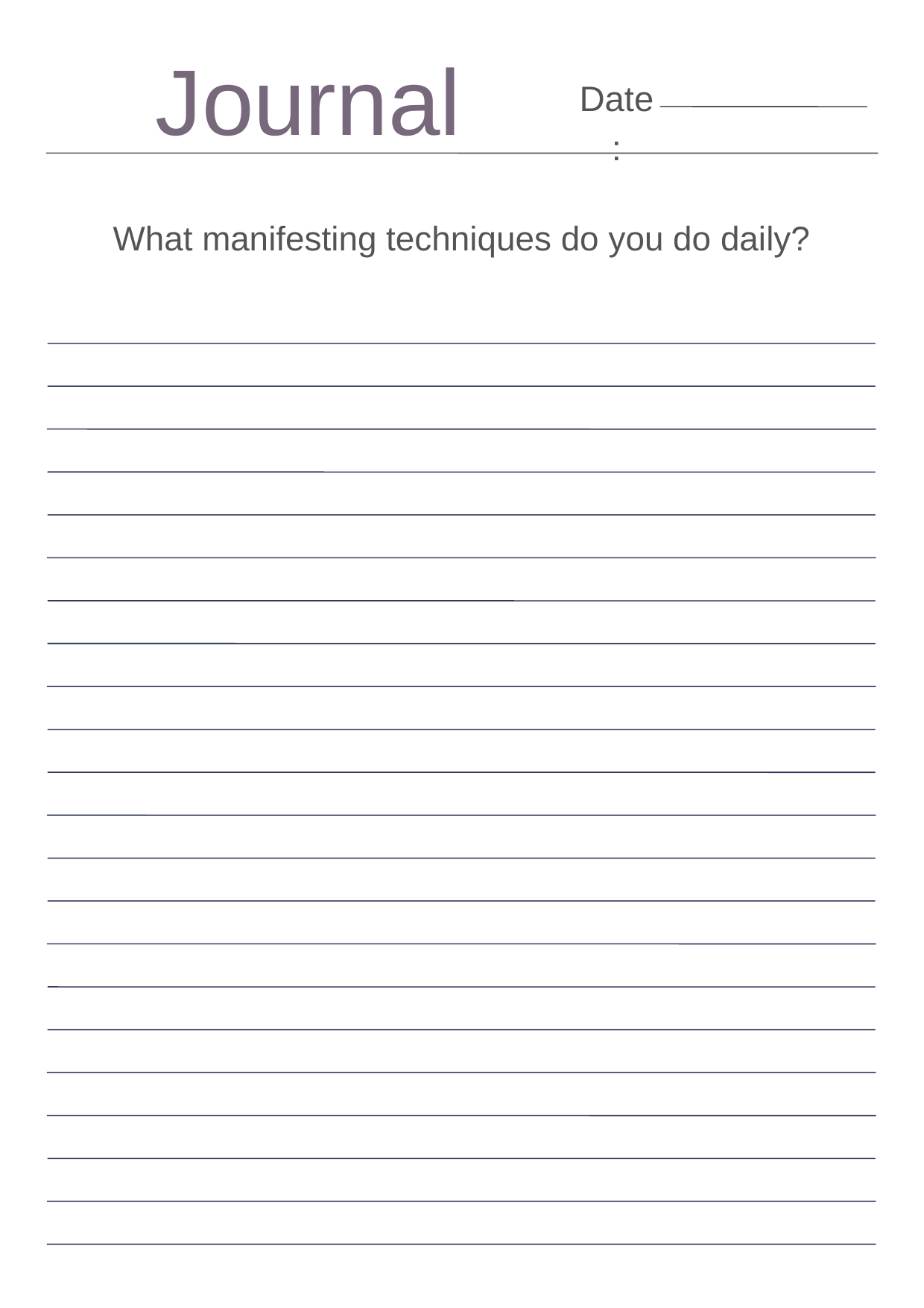

Journal
Date:

What manifesting techniques do you do daily?